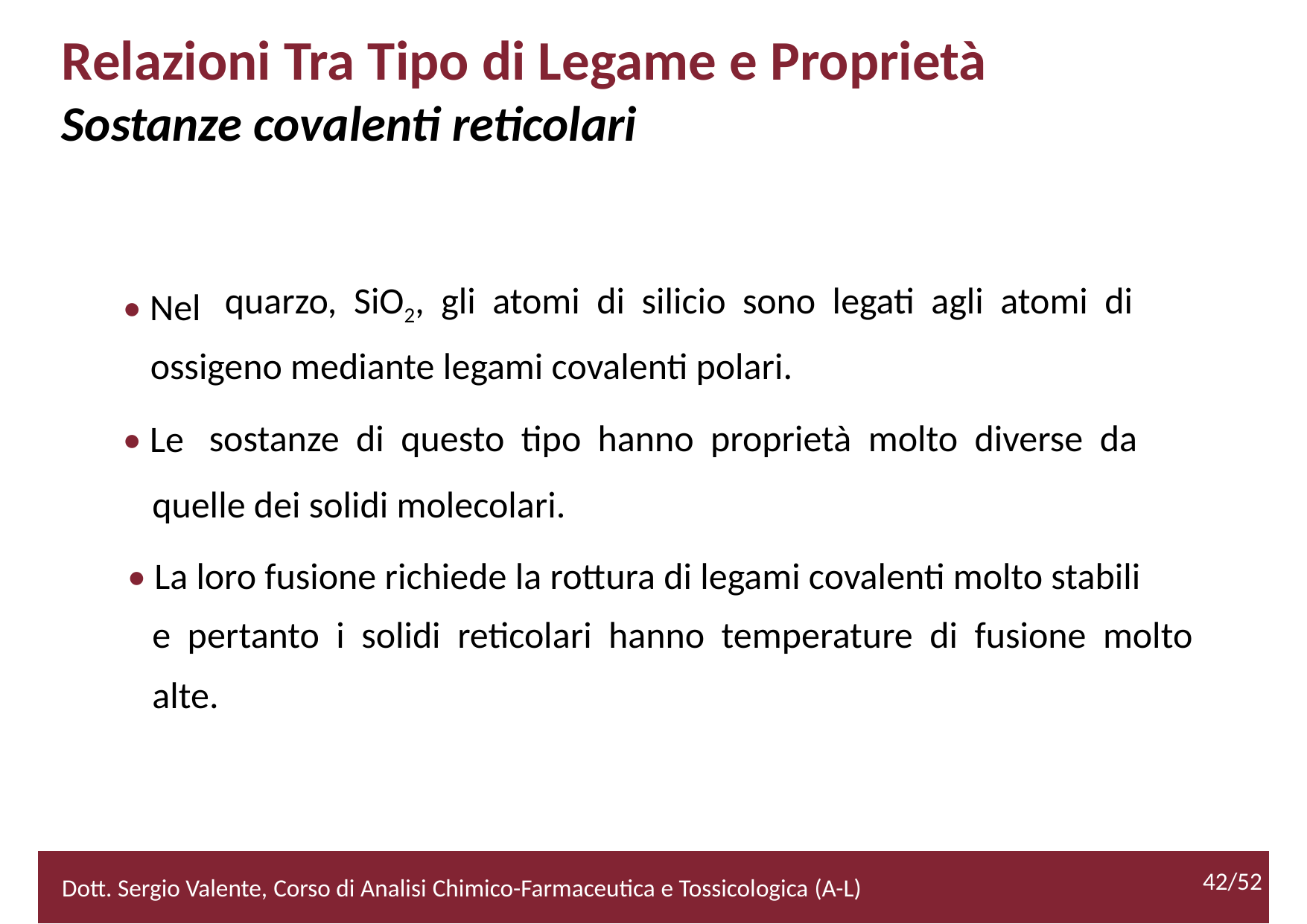

Relazioni Tra Tipo di Legame e Proprietà
Sostanze covalenti reticolari
quarzo,  SiO2,  gli  atomi  di  silicio  sono  legati  agli  atomi  di
• Nel
ossigeno mediante legami covalenti polari.
• Le
sostanze  di  questo  tipo  hanno  proprietà  molto  diverse  da
	quelle dei solidi molecolari.

• La loro fusione richiede la rottura di legami covalenti molto stabili

	e  pertanto  i  solidi  reticolari  hanno  temperature  di  fusione  molto

	alte.

42/52
Dott. Sergio Valente, Corso di Analisi Chimico-Farmaceutica e Tossicologica (A-L)